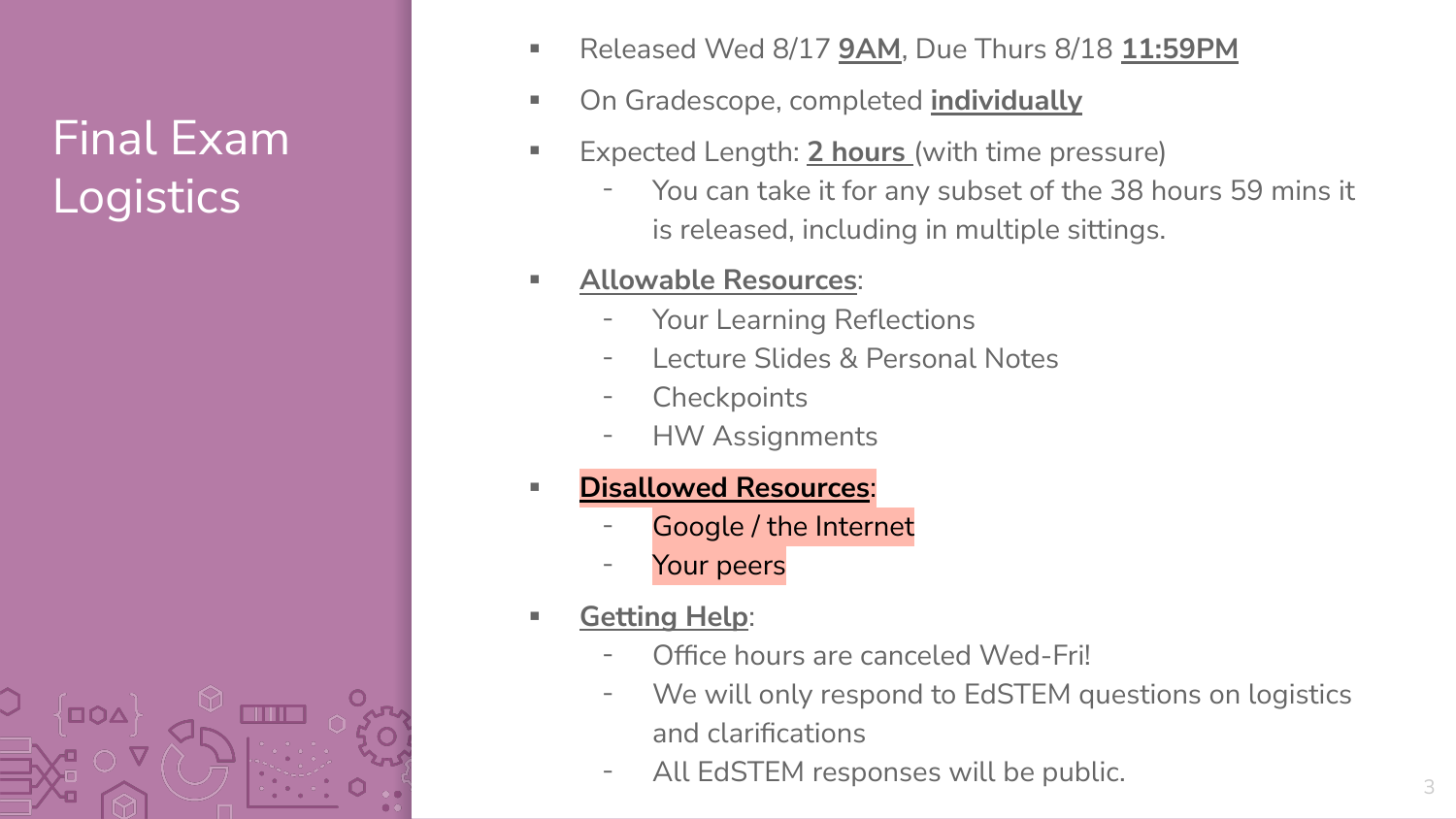

Released Wed 8/17 9AM, Due Thurs 8/18 11:59PM
On Gradescope, completed individually
Expected Length: 2 hours (with time pressure)
You can take it for any subset of the 38 hours 59 mins it is released, including in multiple sittings.
Allowable Resources:
Your Learning Reflections
Lecture Slides & Personal Notes
Checkpoints
HW Assignments
Disallowed Resources:
Google / the Internet
Your peers
Getting Help:
Office hours are canceled Wed-Fri!
We will only respond to EdSTEM questions on logistics and clarifications
All EdSTEM responses will be public.

# Final Exam Logistics
3